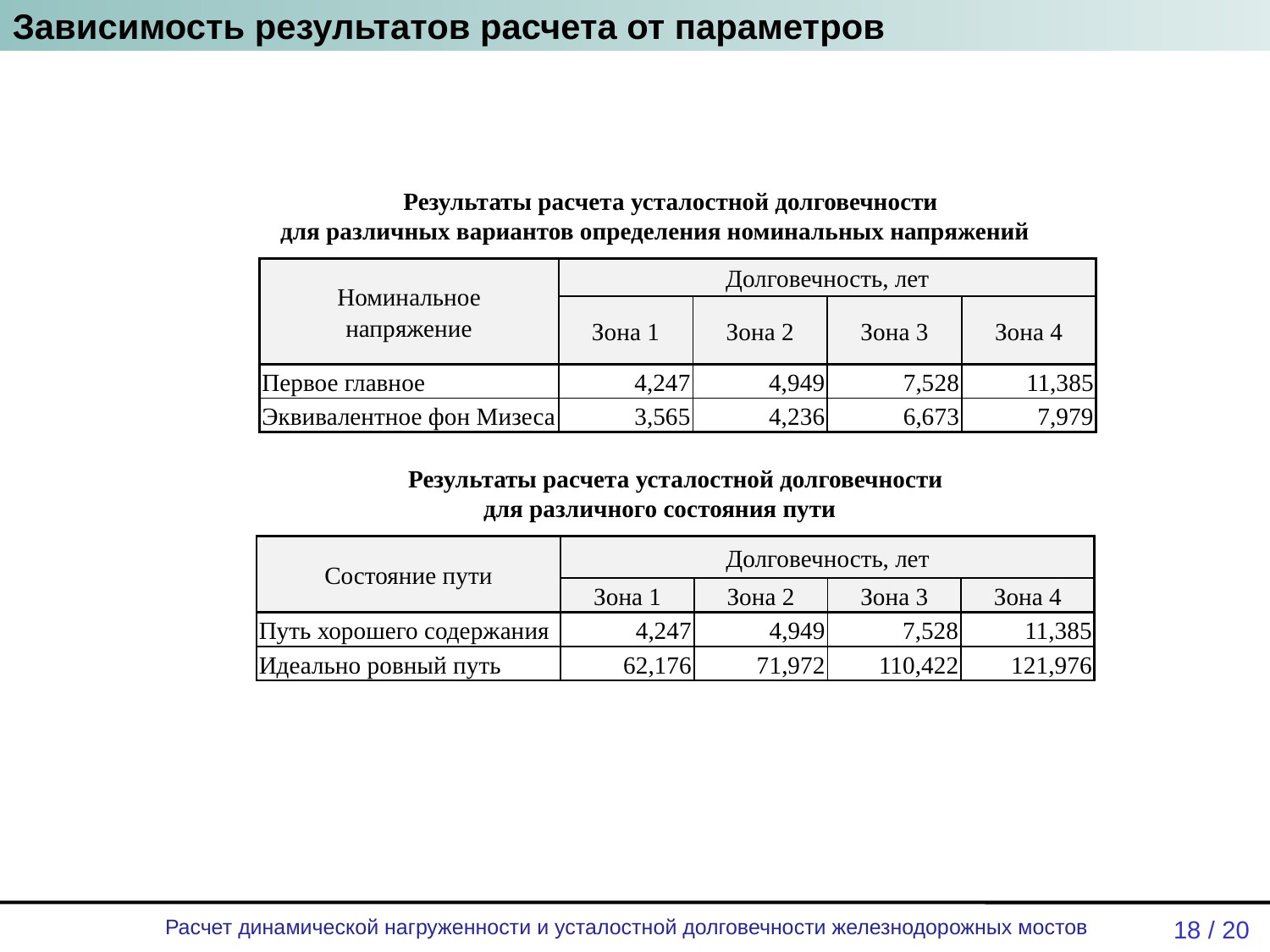

Зависимость результатов расчета от параметров

Результаты расчета усталостной долговечности
для различных вариантов определения номинальных напряжений
| Номинальное напряжение | Долговечность, лет |  |  |  |
| --- | --- | --- | --- | --- |
|  | Зона 1 | Зона 2 | Зона 3 | Зона 4 |
| Первое главное | 4,247 | 4,949 | 7,528 | 11,385 |
| Эквивалентное фон Мизеса | 3,565 | 4,236 | 6,673 | 7,979 |

Результаты расчета усталостной долговечности
для различного состояния пути
| Состояние пути | Долговечность, лет |  |  |  |
| --- | --- | --- | --- | --- |
|  | Зона 1 | Зона 2 | Зона 3 | Зона 4 |
| Путь хорошего содержания | 4,247 | 4,949 | 7,528 | 11,385 |
| Идеально ровный путь | 62,176 | 71,972 | 110,422 | 121,976 |